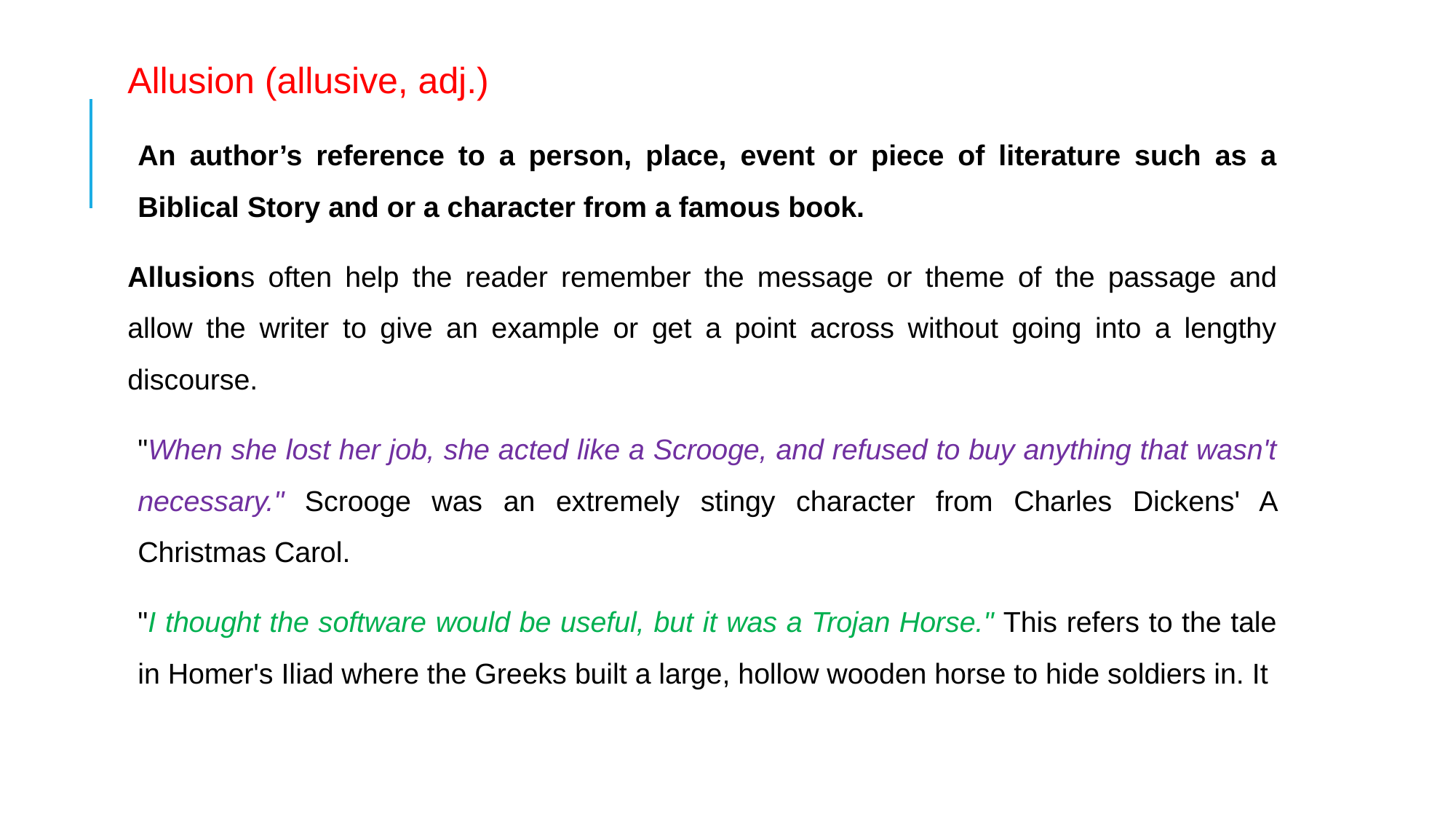

Allusion (allusive, adj.)
An author’s reference to a person, place, event or piece of literature such as a Biblical Story and or a character from a famous book.
Allusions often help the reader remember the message or theme of the passage and allow the writer to give an example or get a point across without going into a lengthy discourse.
"When she lost her job, she acted like a Scrooge, and refused to buy anything that wasn't necessary." Scrooge was an extremely stingy character from Charles Dickens' A Christmas Carol.
"I thought the software would be useful, but it was a Trojan Horse." This refers to the tale in Homer's Iliad where the Greeks built a large, hollow wooden horse to hide soldiers in. It